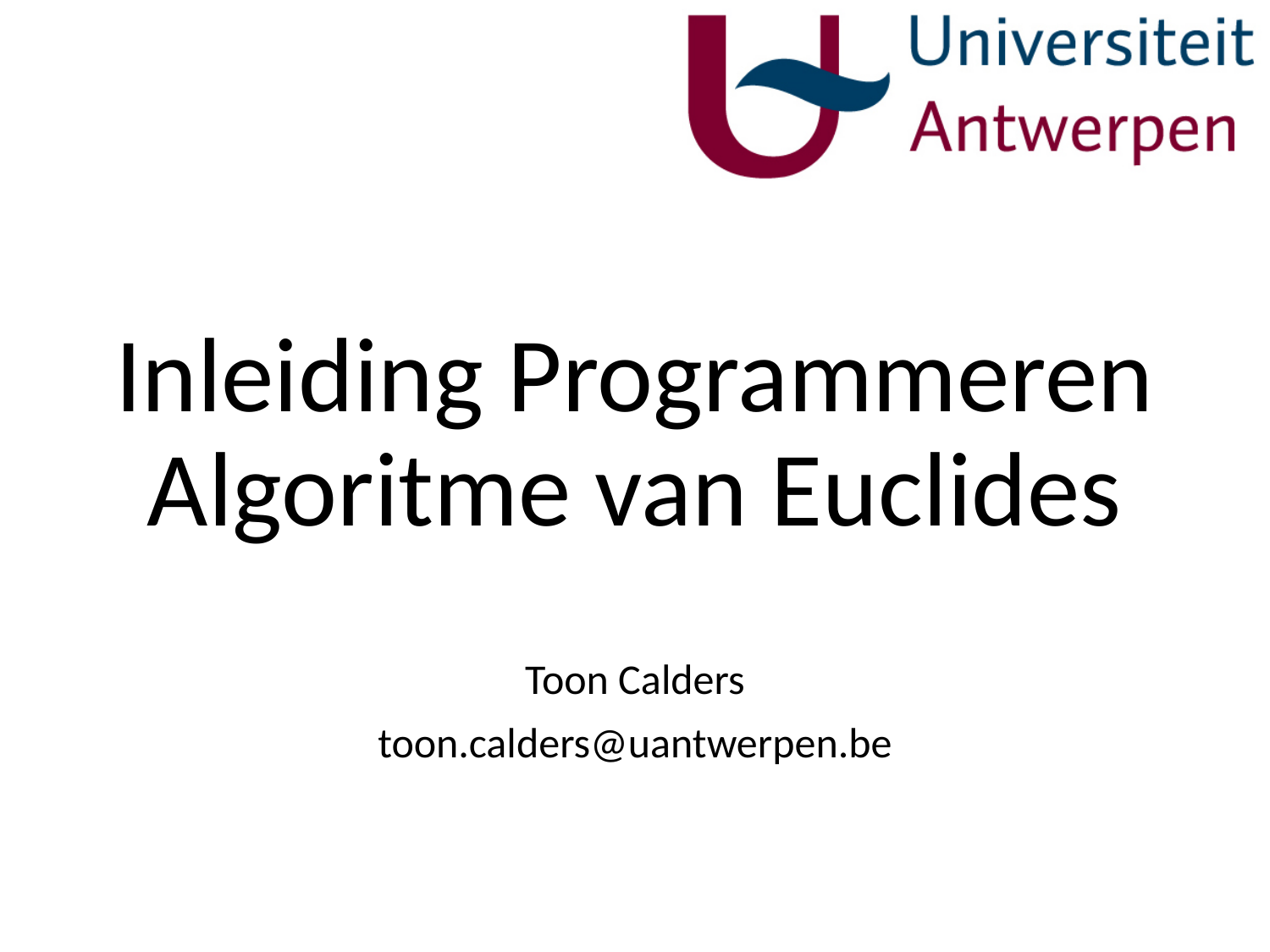

# Inleiding Programmeren Algoritme van Euclides
Toon Calders
toon.calders@uantwerpen.be